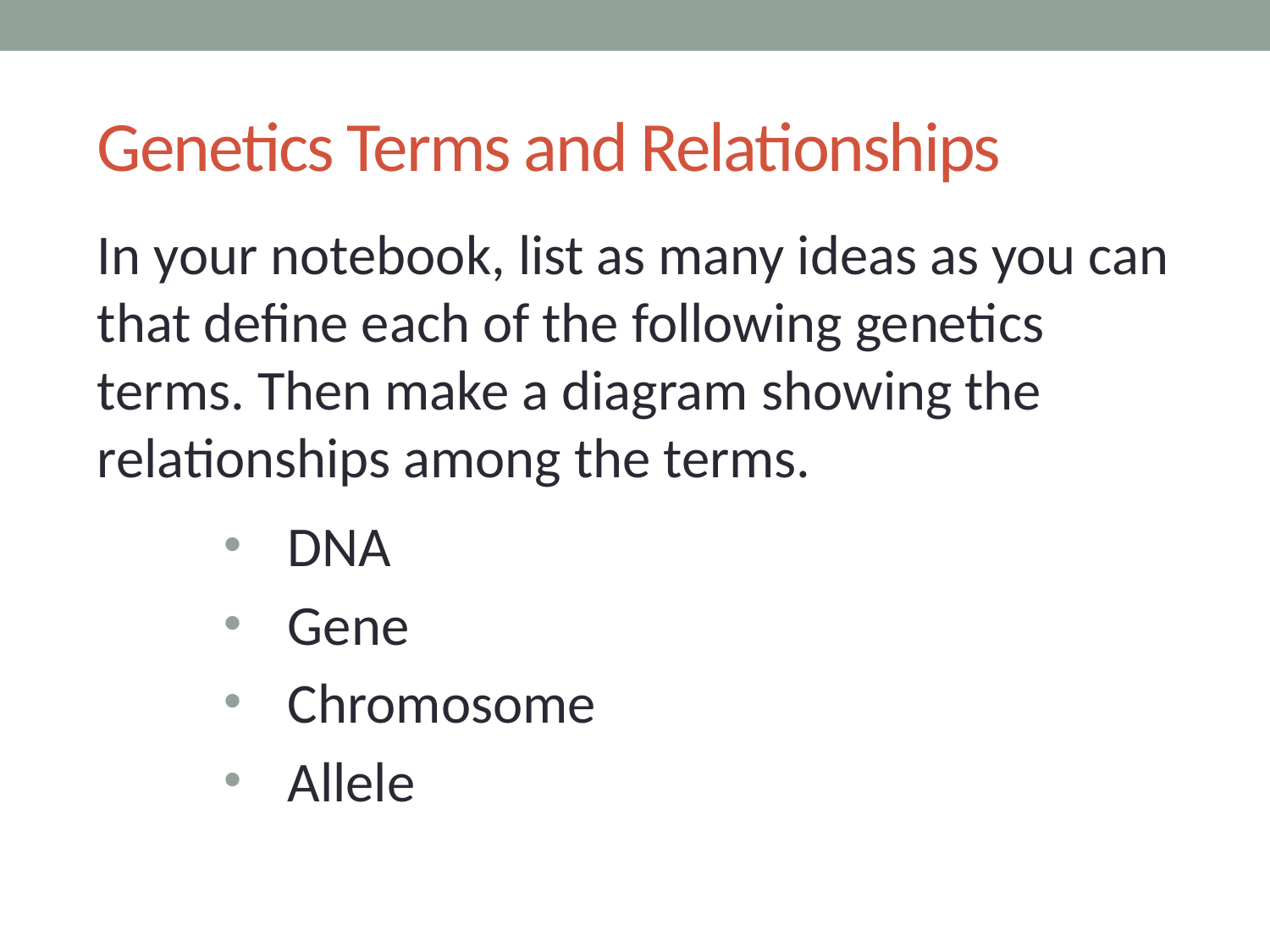

# Genetics Terms and Relationships
In your notebook, list as many ideas as you can that define each of the following genetics terms. Then make a diagram showing the relationships among the terms.
DNA
Gene
Chromosome
Allele